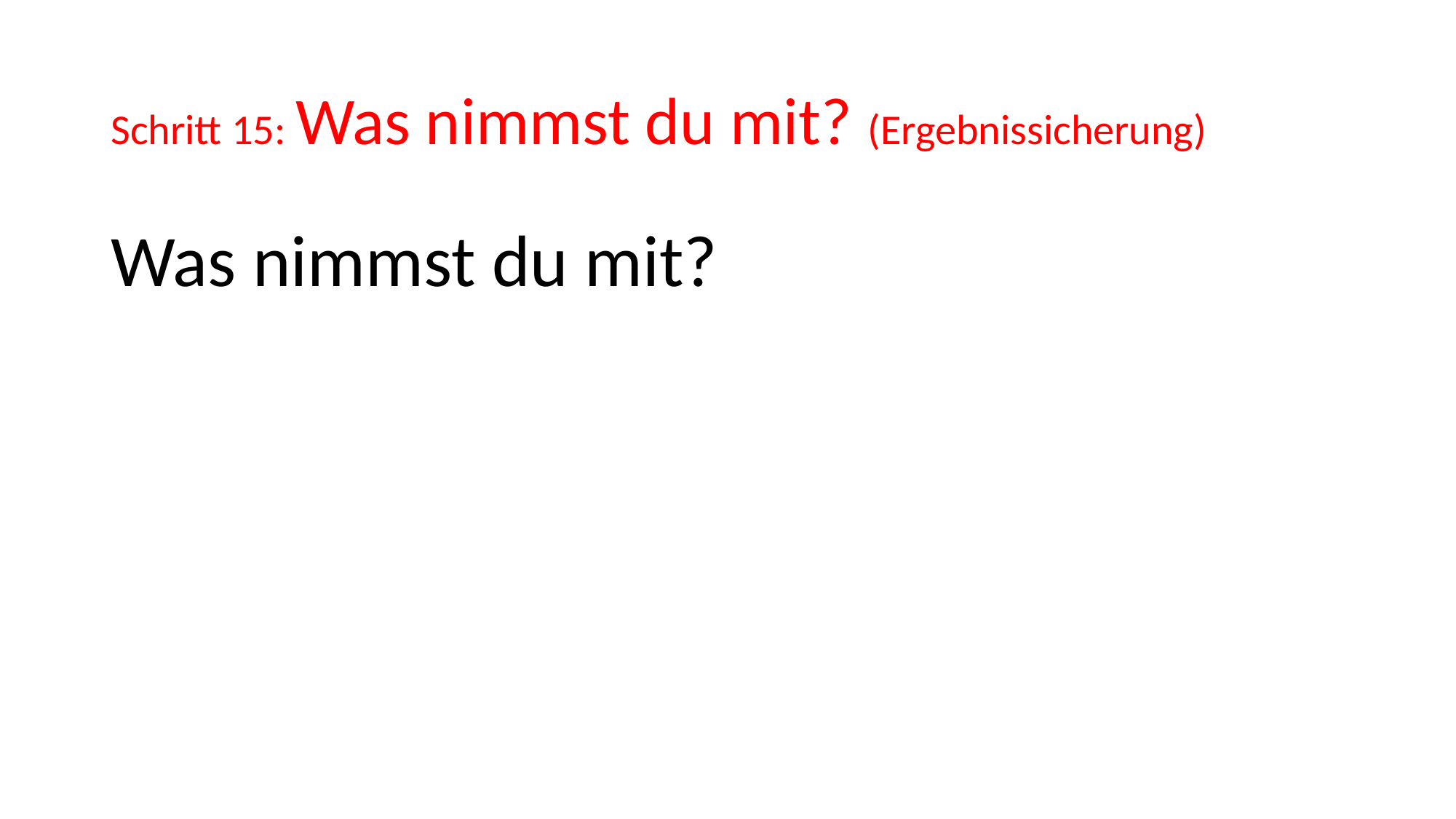

# Schritt 15: Was nimmst du mit? (Ergebnissicherung)
Was nimmst du mit?